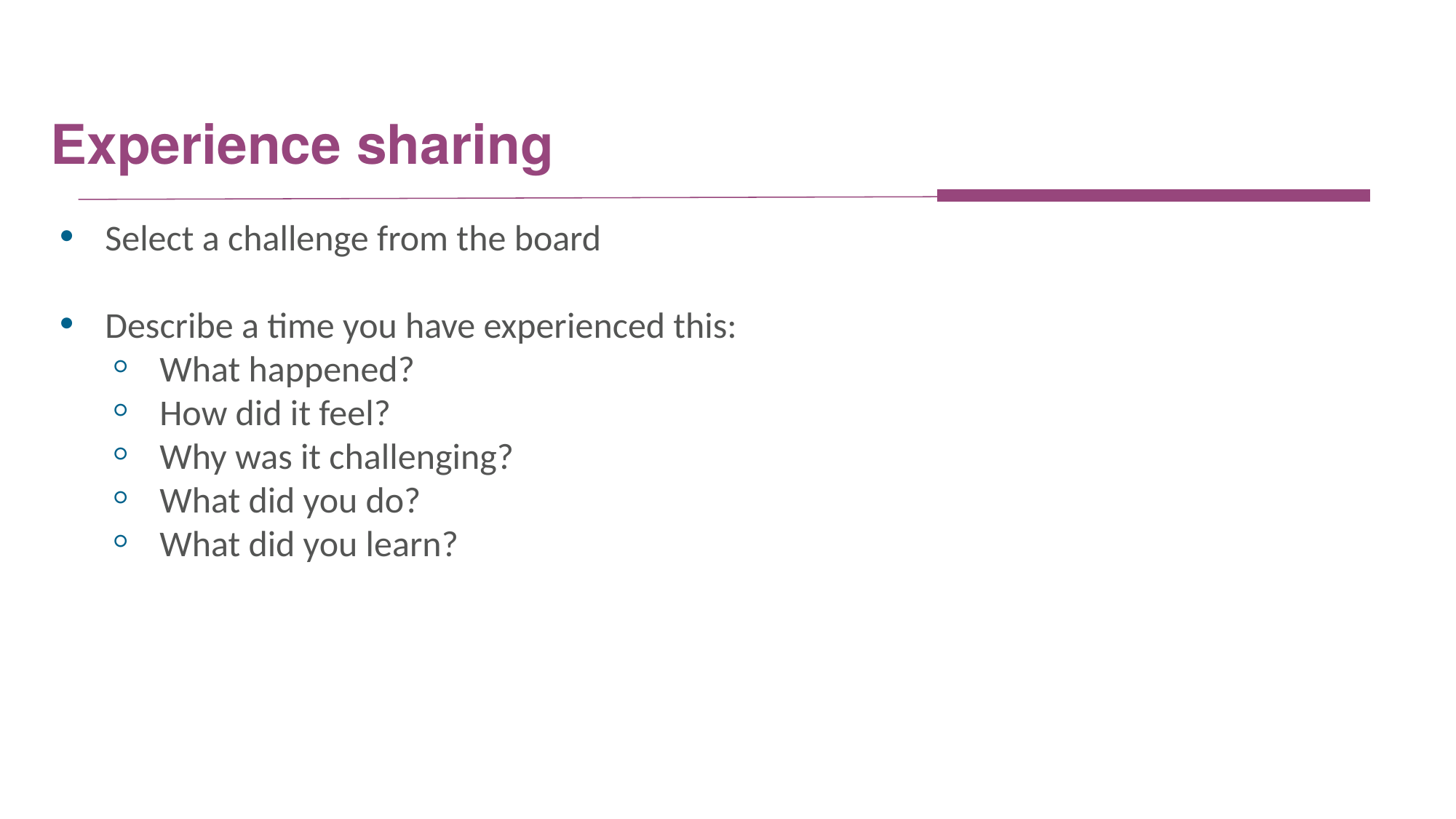

# Experience sharing
Select a challenge from the board

Describe a time you have experienced this:
What happened?
How did it feel?
Why was it challenging?
What did you do?
What did you learn?